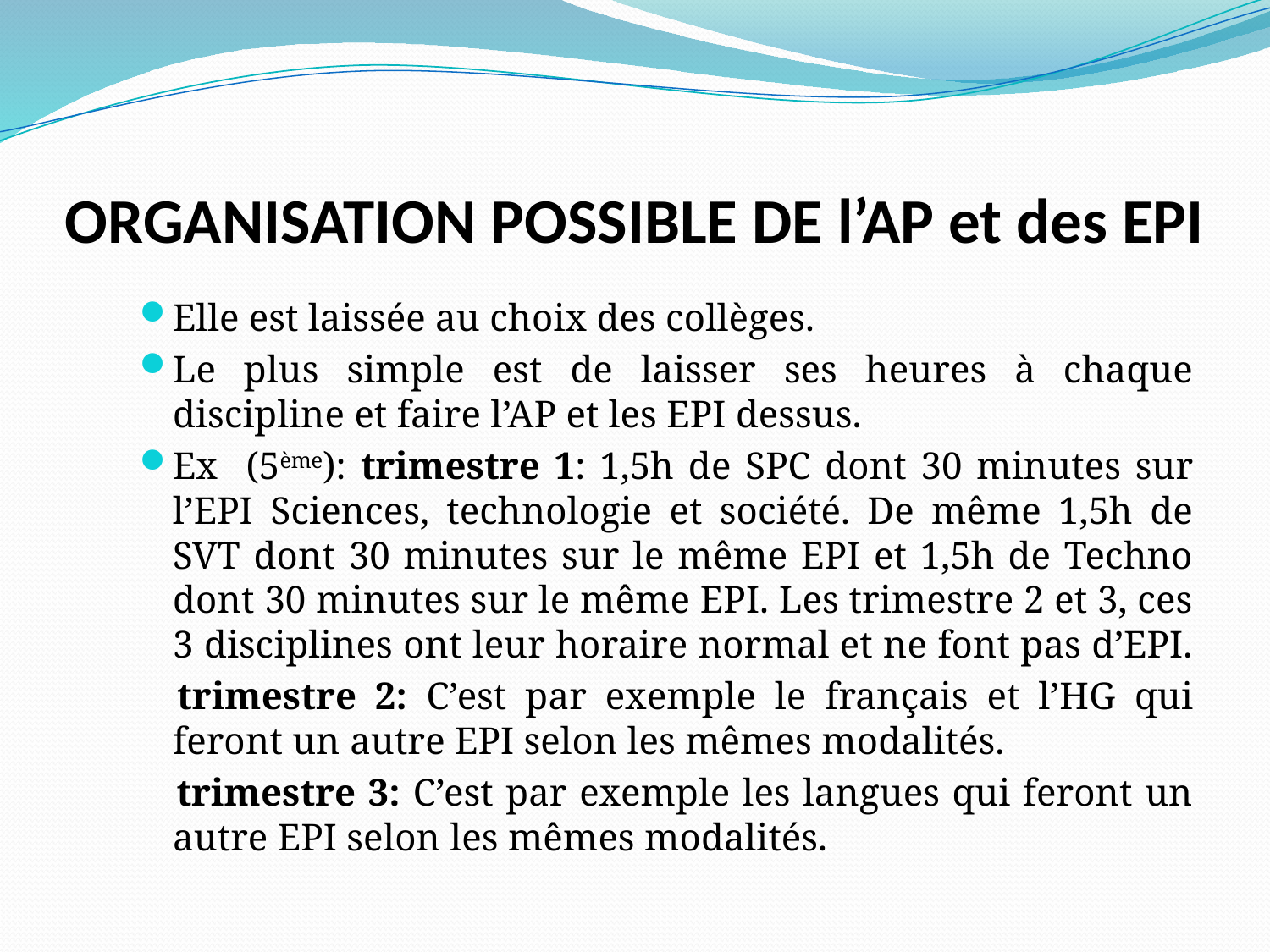

# ORGANISATION POSSIBLE DE l’AP et des EPI
Elle est laissée au choix des collèges.
Le plus simple est de laisser ses heures à chaque discipline et faire l’AP et les EPI dessus.
Ex  (5ème): trimestre 1: 1,5h de SPC dont 30 minutes sur l’EPI Sciences, technologie et société. De même 1,5h de SVT dont 30 minutes sur le même EPI et 1,5h de Techno dont 30 minutes sur le même EPI. Les trimestre 2 et 3, ces 3 disciplines ont leur horaire normal et ne font pas d’EPI.
  trimestre 2: C’est par exemple le français et l’HG qui feront un autre EPI selon les mêmes modalités.
   trimestre 3: C’est par exemple les langues qui feront un autre EPI selon les mêmes modalités.